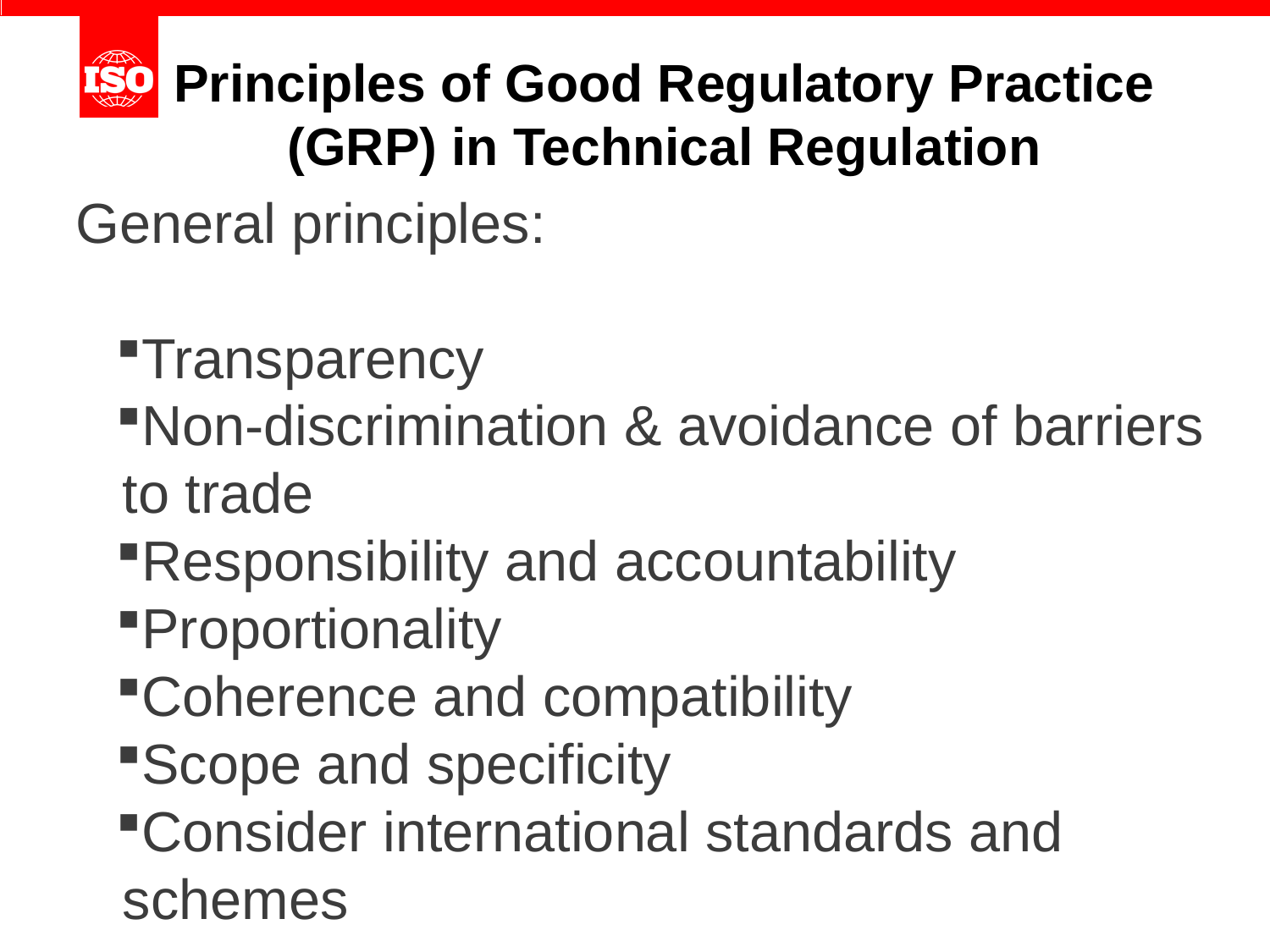

# Principles of Good Regulatory Practice (GRP) in Technical Regulation
General principles:

Transparency
Non-discrimination & avoidance of barriers
   to trade
Responsibility and accountability
Proportionality
Coherence and compatibility
Scope and specificity
Consider international standards and
   schemes